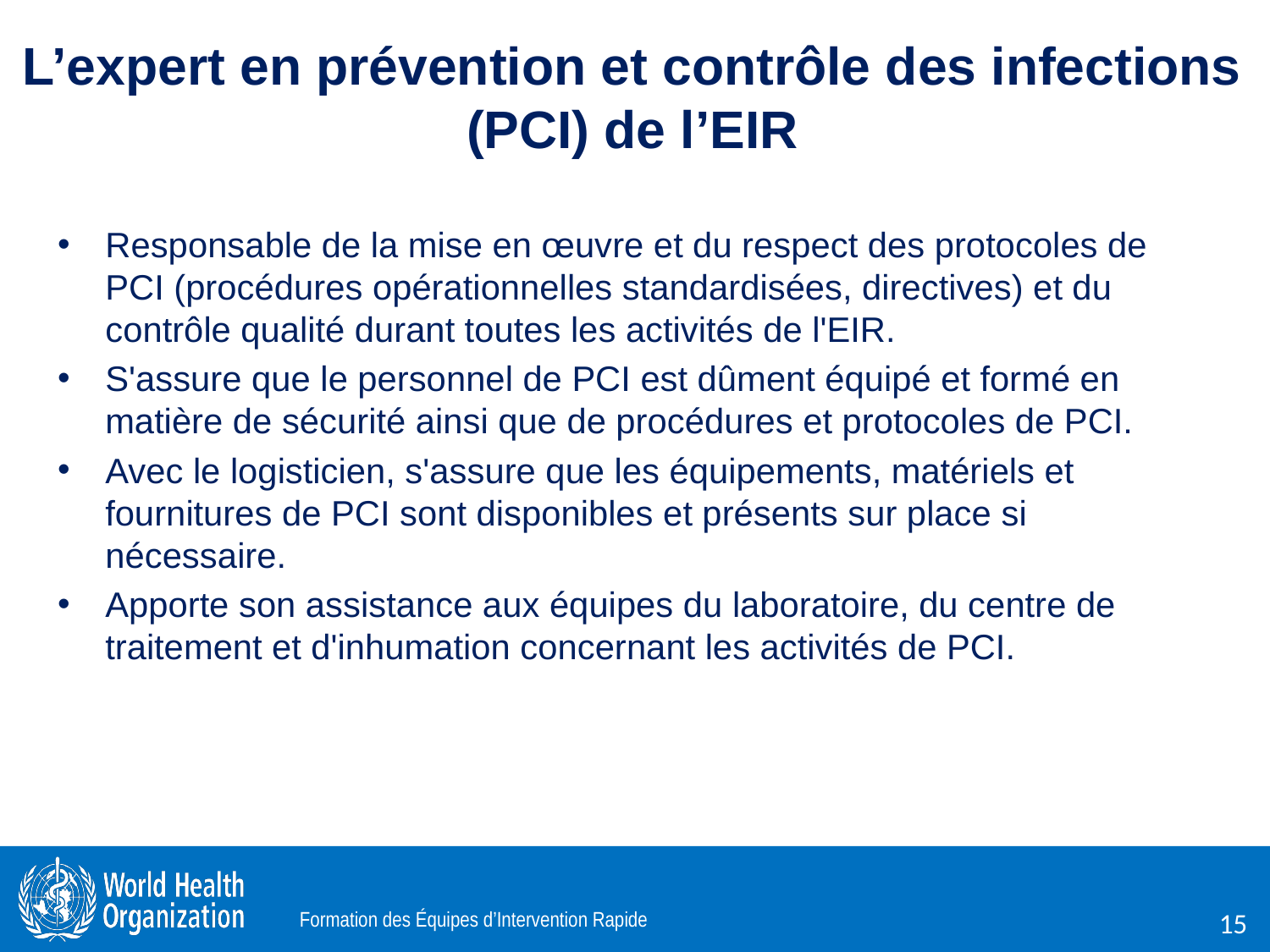

# L’expert en prévention et contrôle des infections (PCI) de l’EIR
Responsable de la mise en œuvre et du respect des protocoles de PCI (procédures opérationnelles standardisées, directives) et du contrôle qualité durant toutes les activités de l'EIR.
S'assure que le personnel de PCI est dûment équipé et formé en matière de sécurité ainsi que de procédures et protocoles de PCI.
Avec le logisticien, s'assure que les équipements, matériels et fournitures de PCI sont disponibles et présents sur place si nécessaire.
Apporte son assistance aux équipes du laboratoire, du centre de traitement et d'inhumation concernant les activités de PCI.